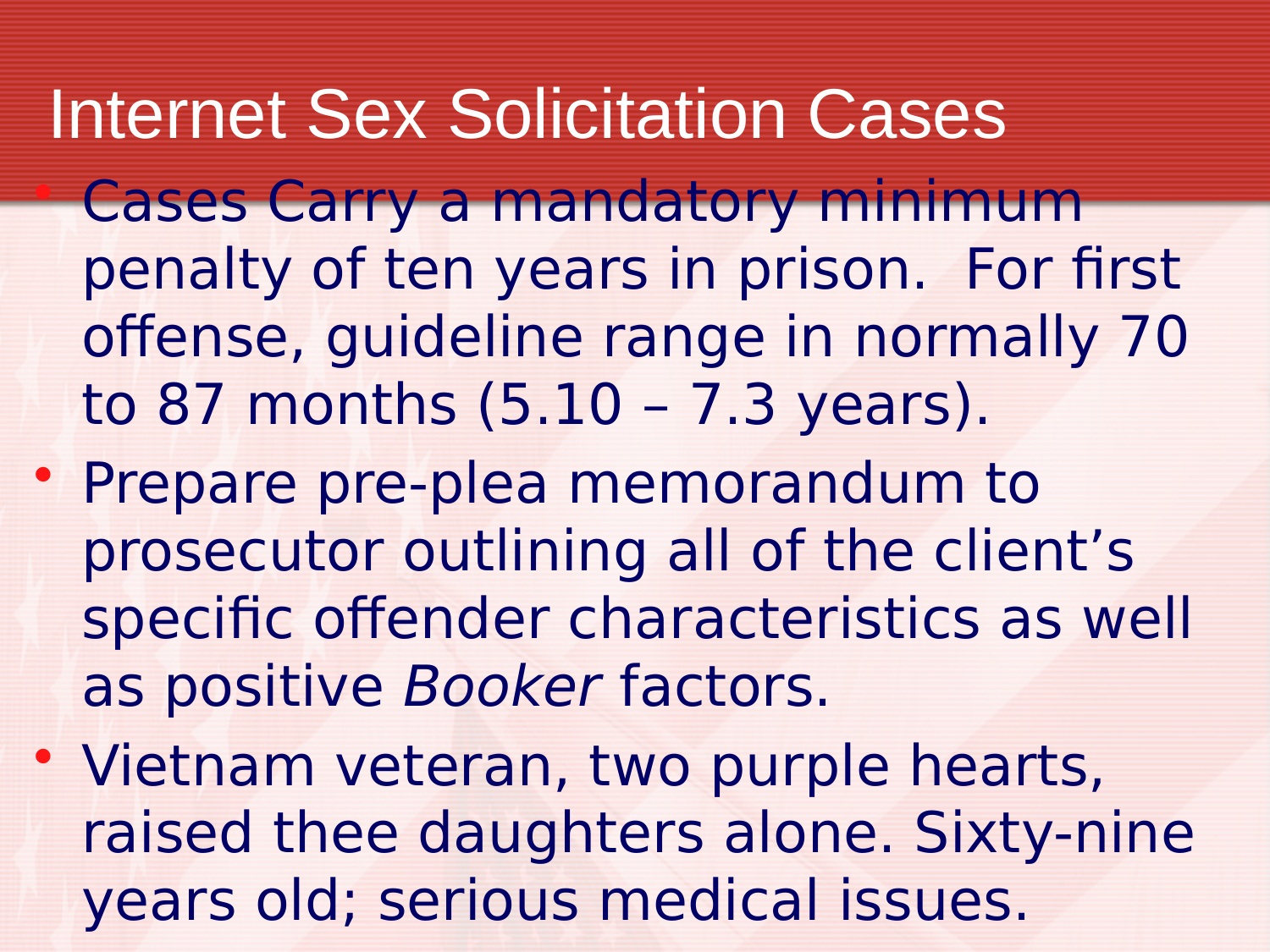

# Internet Sex Solicitation Cases
Cases Carry a mandatory minimum penalty of ten years in prison.  For first offense, guideline range in normally 70 to 87 months (5.10 – 7.3 years).
Prepare pre-plea memorandum to prosecutor outlining all of the client’s specific offender characteristics as well as positive Booker factors.
Vietnam veteran, two purple hearts, raised thee daughters alone. Sixty-nine years old; serious medical issues.